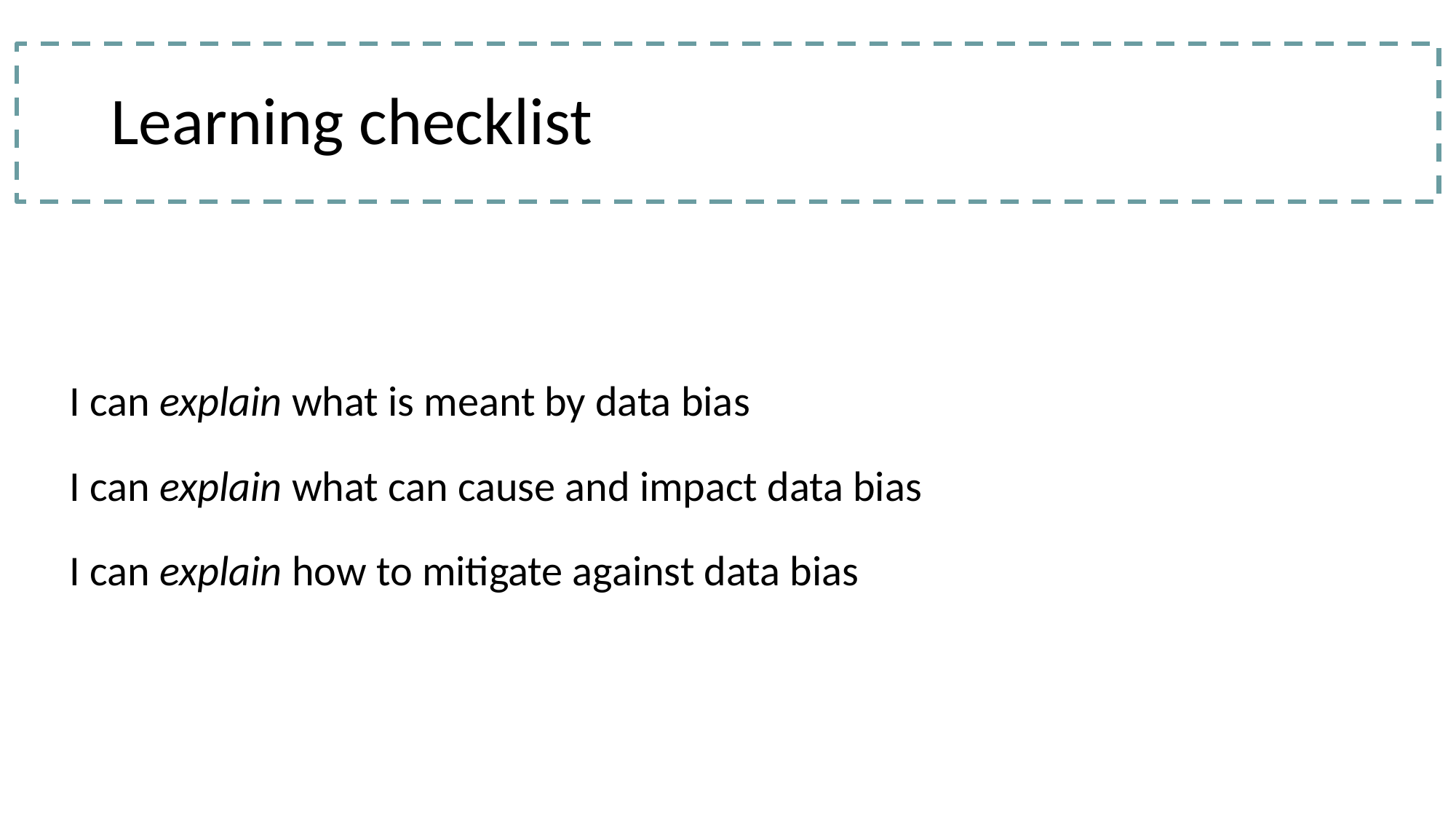

# Learning checklist
| I can explain what is meant by data bias I can explain what can cause and impact data bias I can explain how to mitigate against data bias |
| --- |